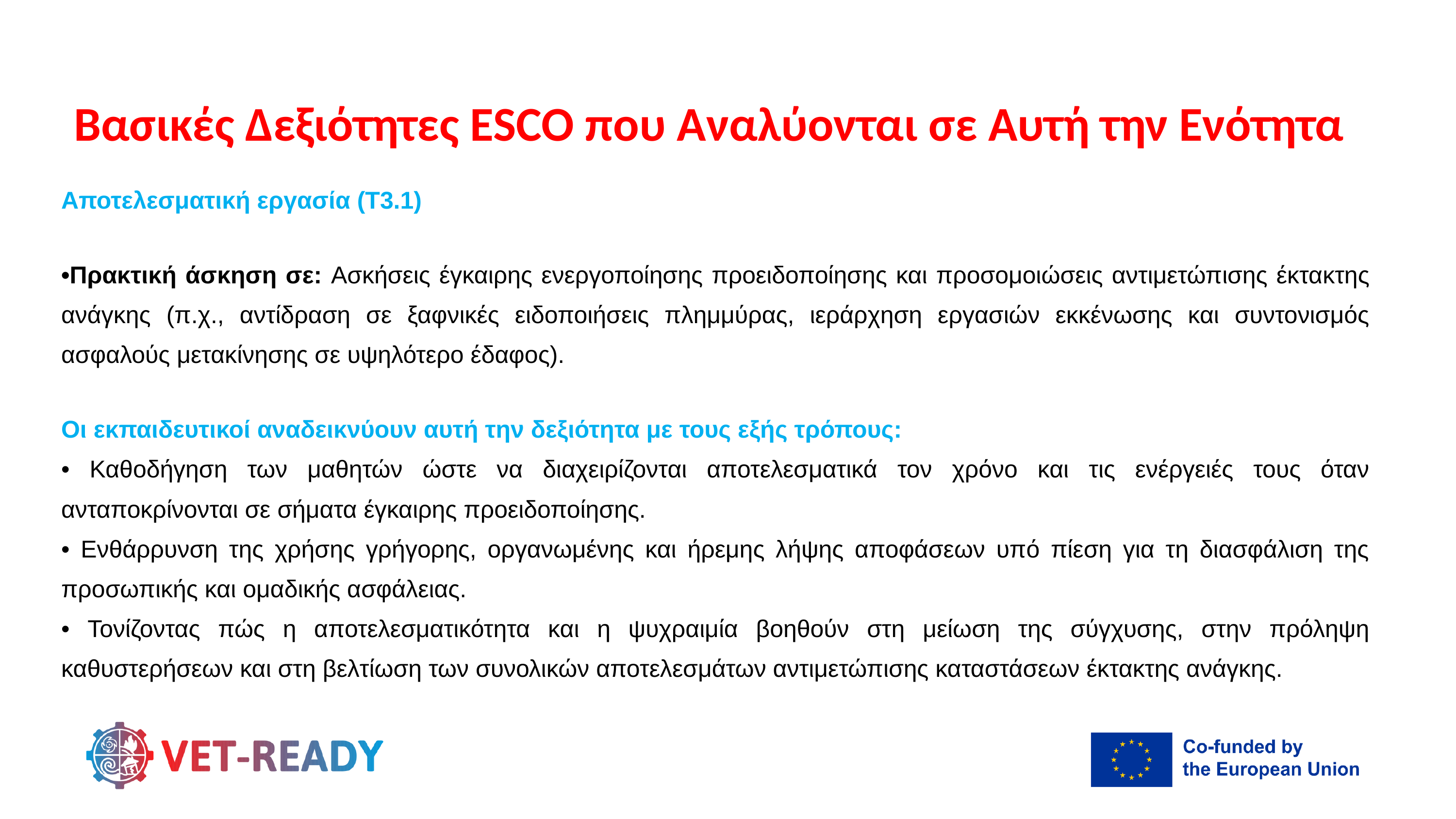

Βασικές Δεξιότητες ESCO που Αναλύονται σε Αυτή την Ενότητα
Αποτελεσματική εργασία (T3.1)

•Πρακτική άσκηση σε: Ασκήσεις έγκαιρης ενεργοποίησης προειδοποίησης και προσομοιώσεις αντιμετώπισης έκτακτης ανάγκης (π.χ., αντίδραση σε ξαφνικές ειδοποιήσεις πλημμύρας, ιεράρχηση εργασιών εκκένωσης και συντονισμός ασφαλούς μετακίνησης σε υψηλότερο έδαφος).

Οι εκπαιδευτικοί αναδεικνύουν αυτή την δεξιότητα με τους εξής τρόπους:
• Καθοδήγηση των μαθητών ώστε να διαχειρίζονται αποτελεσματικά τον χρόνο και τις ενέργειές τους όταν ανταποκρίνονται σε σήματα έγκαιρης προειδοποίησης.
• Ενθάρρυνση της χρήσης γρήγορης, οργανωμένης και ήρεμης λήψης αποφάσεων υπό πίεση για τη διασφάλιση της προσωπικής και ομαδικής ασφάλειας.
• Τονίζοντας πώς η αποτελεσματικότητα και η ψυχραιμία βοηθούν στη μείωση της σύγχυσης, στην πρόληψη καθυστερήσεων και στη βελτίωση των συνολικών αποτελεσμάτων αντιμετώπισης καταστάσεων έκτακτης ανάγκης.